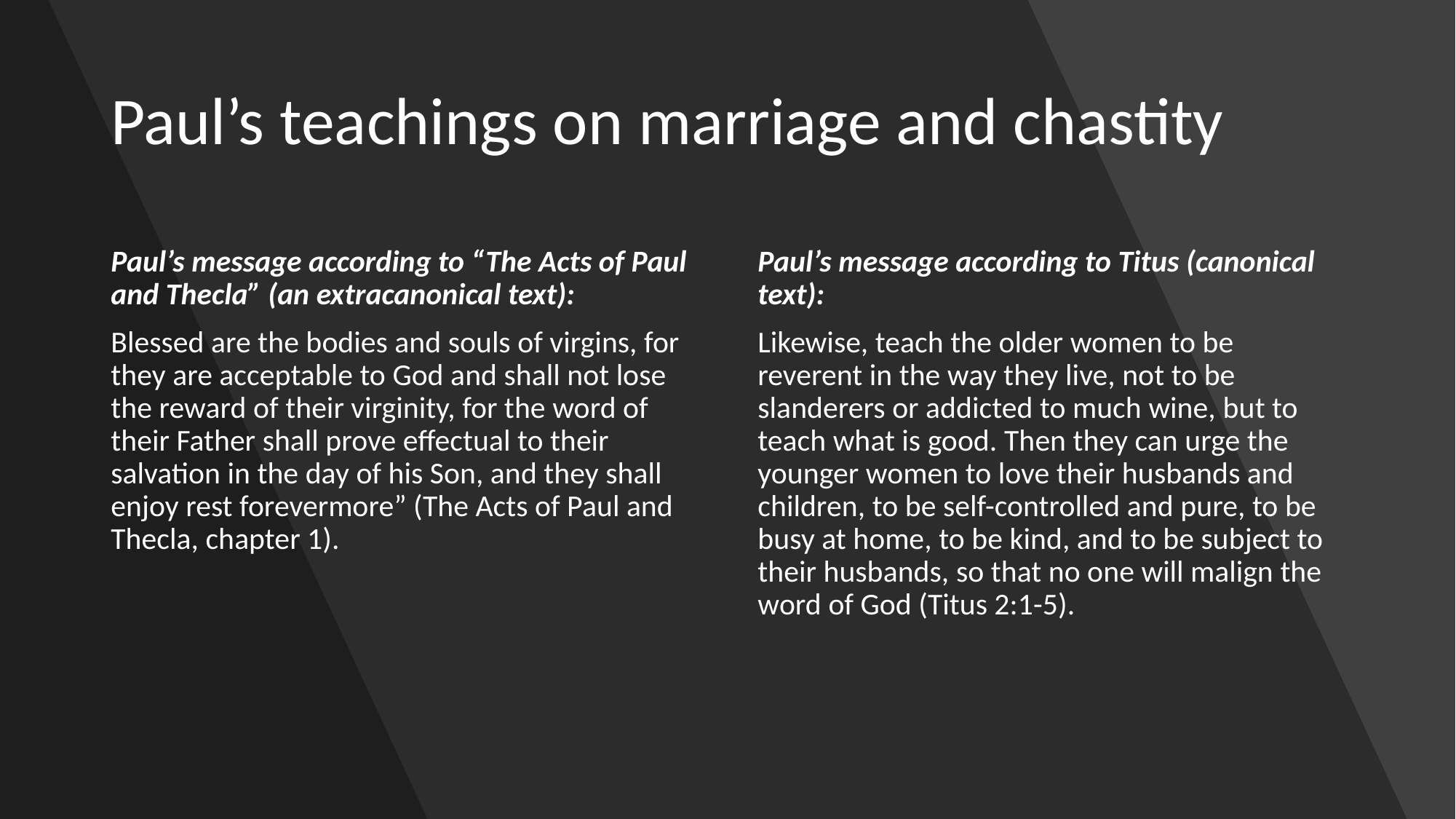

# Paul’s teachings on marriage and chastity
Paul’s message according to “The Acts of Paul and Thecla” (an extracanonical text):
Blessed are the bodies and souls of virgins, for they are acceptable to God and shall not lose the reward of their virginity, for the word of their Father shall prove effectual to their salvation in the day of his Son, and they shall enjoy rest forevermore” (The Acts of Paul and Thecla, chapter 1).

Paul’s message according to Titus (canonical text):
Likewise, teach the older women to be reverent in the way they live, not to be slanderers or addicted to much wine, but to teach what is good. Then they can urge the younger women to love their husbands and children, to be self-controlled and pure, to be busy at home, to be kind, and to be subject to their husbands, so that no one will malign the word of God (Titus 2:1-5).